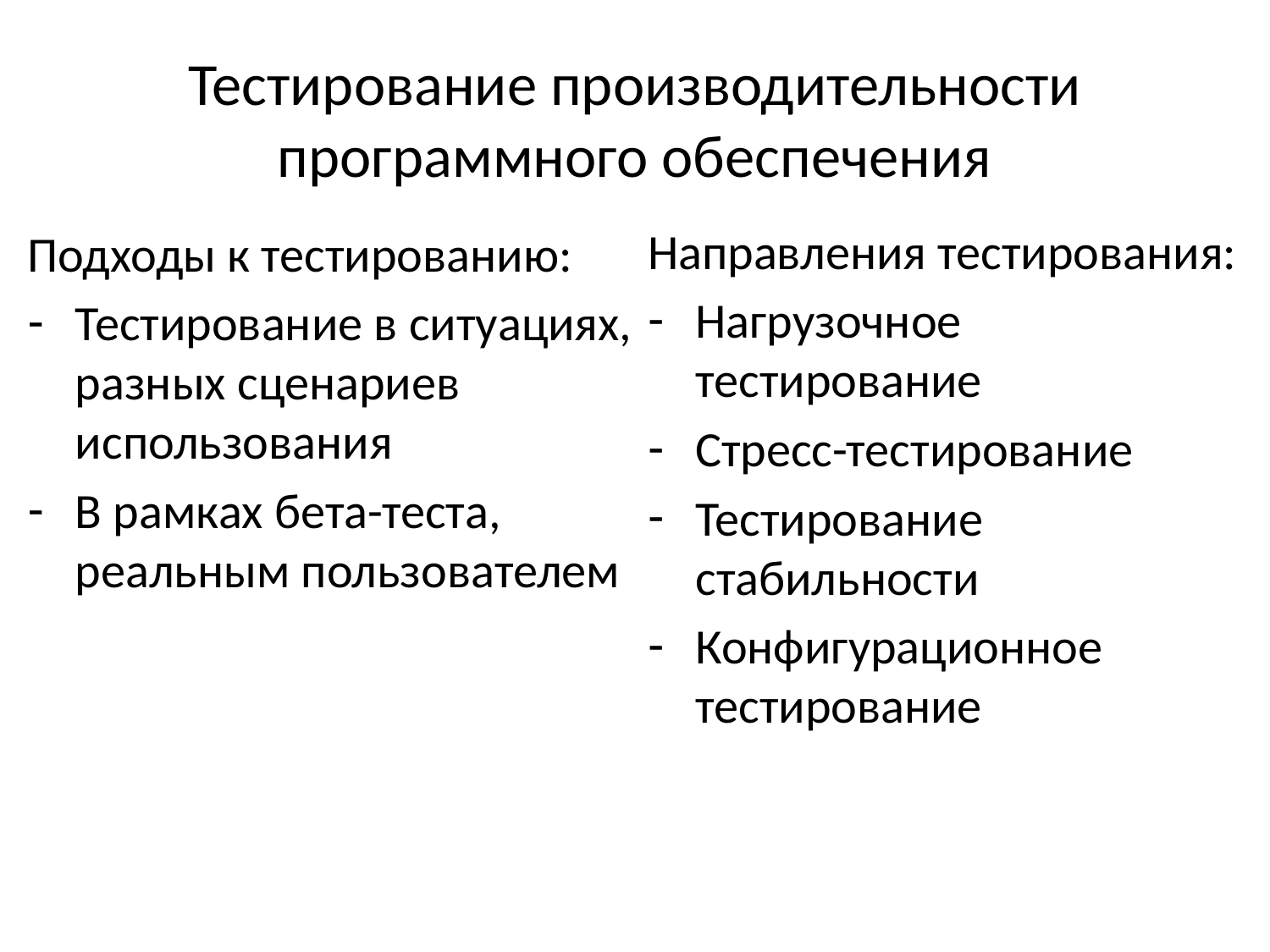

# Тестирование производительности программного обеспечения
Направления тестирования:
Нагрузочное тестирование
Стресс-тестирование
Тестирование стабильности
Конфигурационное тестирование
Подходы к тестированию:
Тестирование в ситуациях, разных сценариев использования
В рамках бета-теста, реальным пользователем